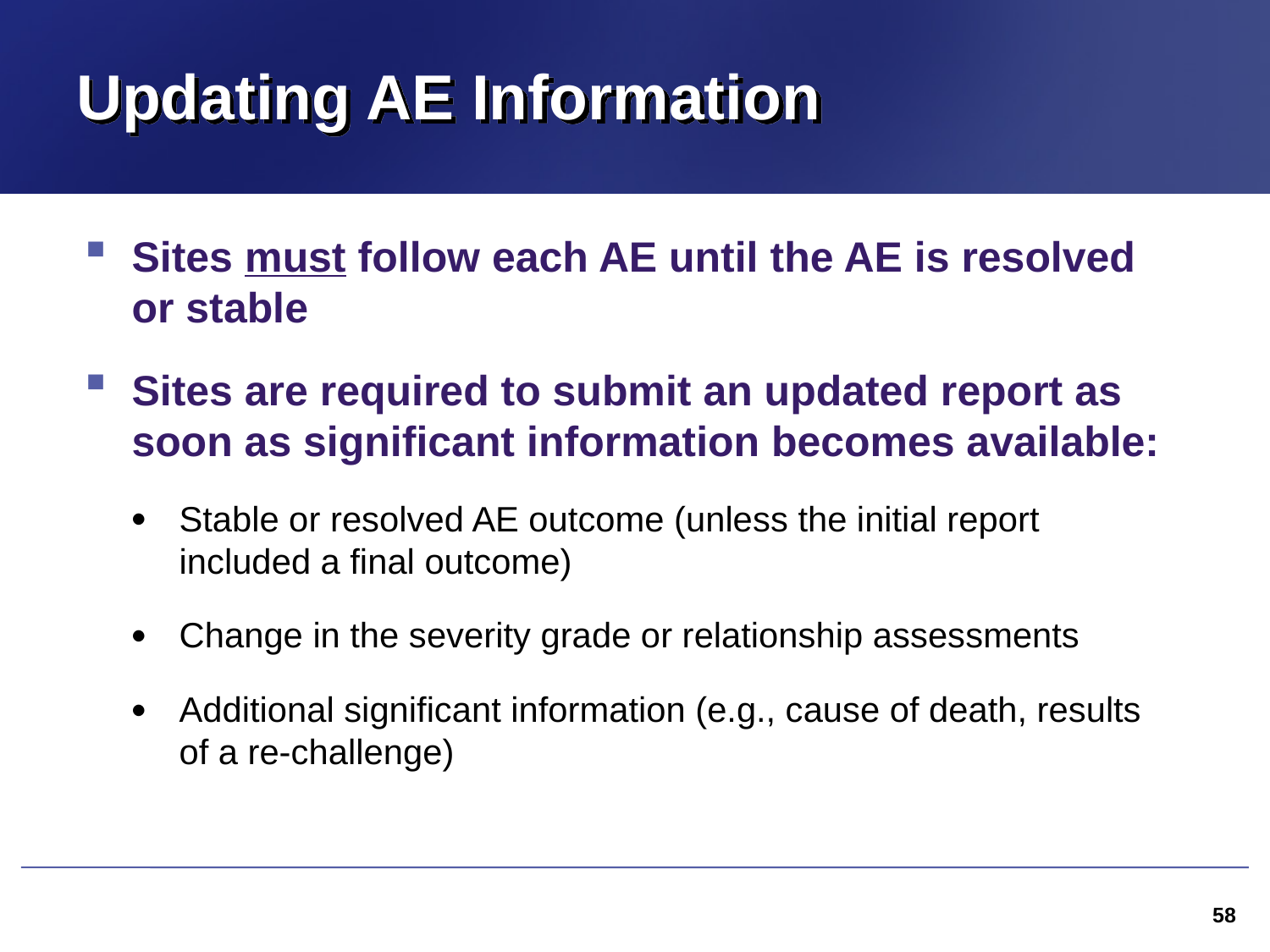

# Updating AE Information
Sites must follow each AE until the AE is resolved
or stable
Sites are required to submit an updated report as soon as significant information becomes available:
Stable or resolved AE outcome (unless the initial report included a final outcome)
Change in the severity grade or relationship assessments
Additional significant information (e.g., cause of death, results of a re-challenge)

58